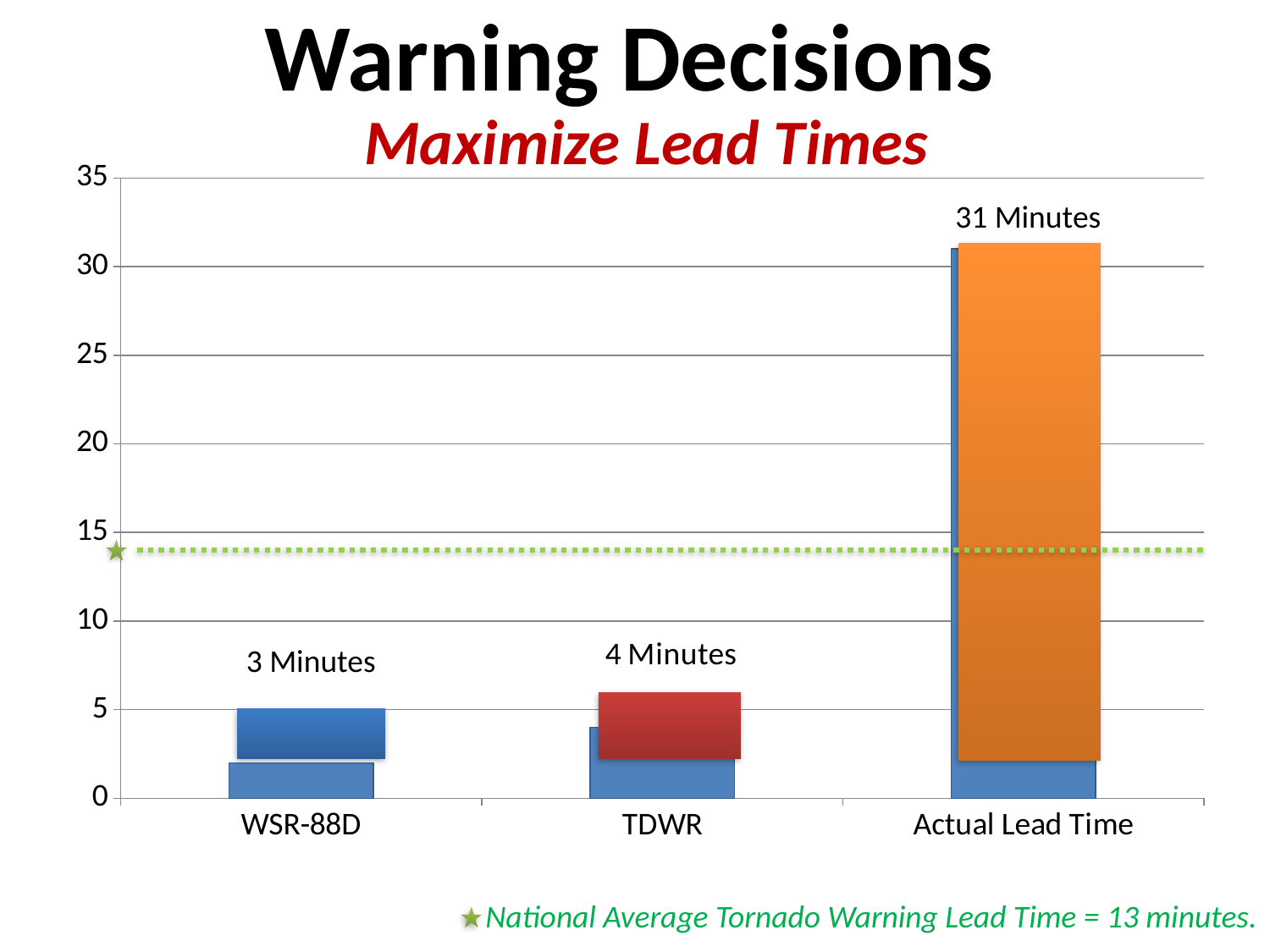

# Warning Decisions
Maximize Lead Times

### Chart

| Category | WSR-88D |
|---|---|
| WSR-88D | 2.0 |
| TDWR | 4.0 |
| Actual Lead Time | 31.0 |
31 Minutes

3 Minutes

National Average Tornado Warning Lead Time = 13 minutes.